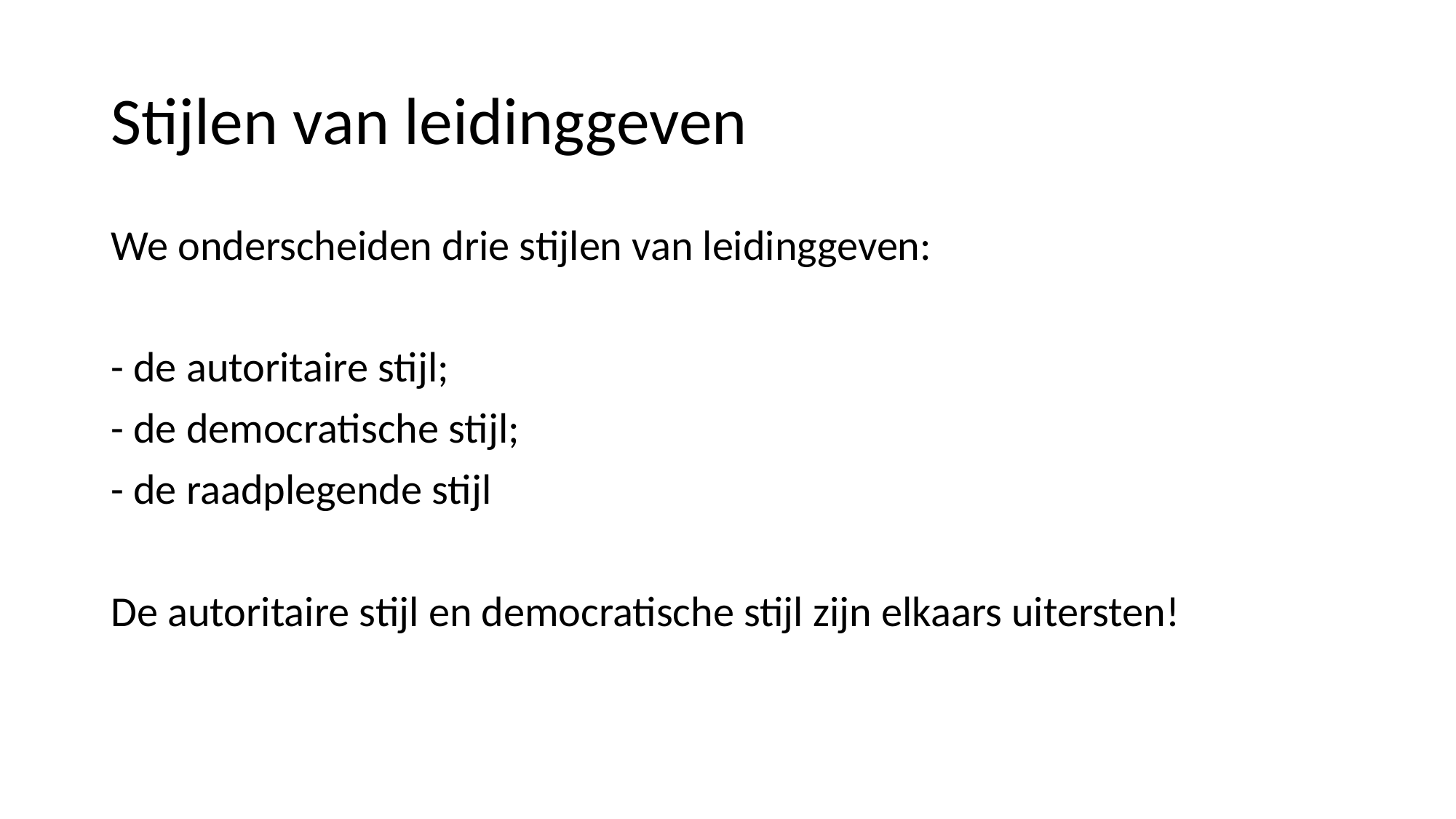

# Stijlen van leidinggeven
We onderscheiden drie stijlen van leidinggeven:

- de autoritaire stijl;
- de democratische stijl;
- de raadplegende stijl

De autoritaire stijl en democratische stijl zijn elkaars uitersten!